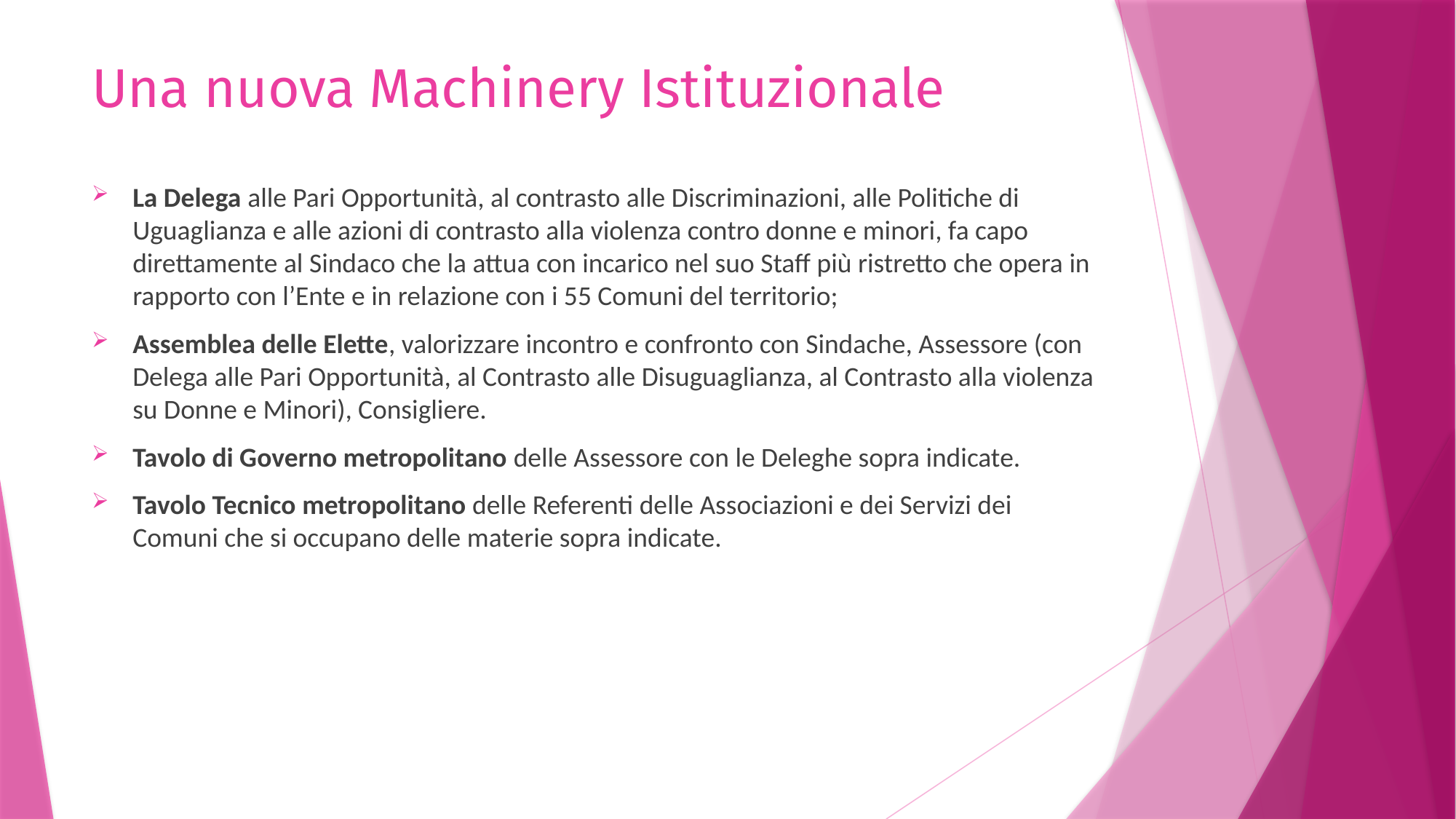

# Una nuova Machinery Istituzionale

La Delega alle Pari Opportunità, al contrasto alle Discriminazioni, alle Politiche di Uguaglianza e alle azioni di contrasto alla violenza contro donne e minori, fa capo direttamente al Sindaco che la attua con incarico nel suo Staff più ristretto che opera in rapporto con l’Ente e in relazione con i 55 Comuni del territorio;
Assemblea delle Elette, valorizzare incontro e confronto con Sindache, Assessore (con Delega alle Pari Opportunità, al Contrasto alle Disuguaglianza, al Contrasto alla violenza su Donne e Minori), Consigliere.
Tavolo di Governo metropolitano delle Assessore con le Deleghe sopra indicate.
Tavolo Tecnico metropolitano delle Referenti delle Associazioni e dei Servizi dei Comuni che si occupano delle materie sopra indicate.